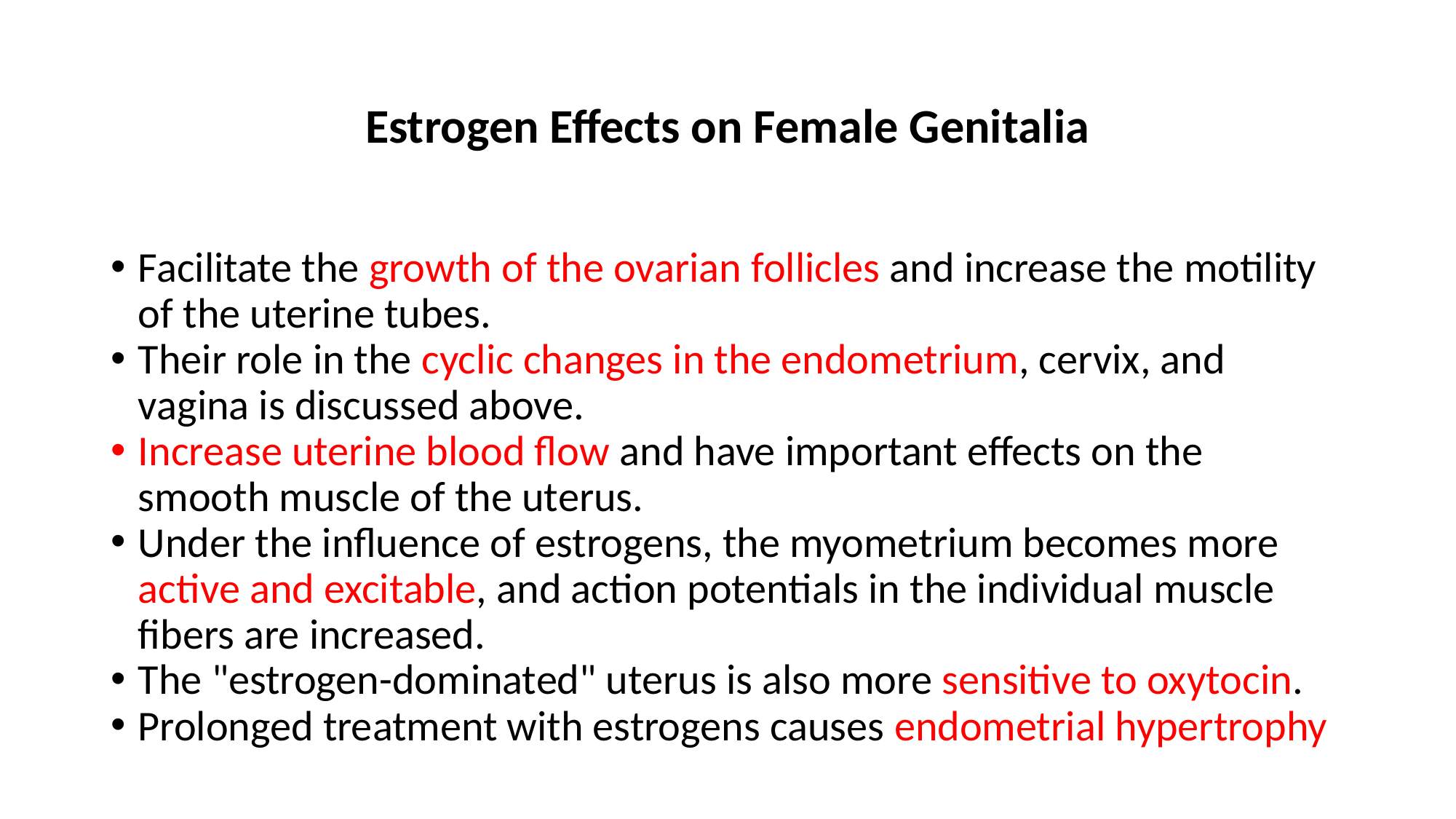

# Estrogen Effects on Female Genitalia
Facilitate the growth of the ovarian follicles and increase the motility of the uterine tubes.
Their role in the cyclic changes in the endometrium, cervix, and vagina is discussed above.
Increase uterine blood flow and have important effects on the smooth muscle of the uterus.
Under the influence of estrogens, the myometrium becomes more active and excitable, and action potentials in the individual muscle fibers are increased.
The "estrogen-dominated" uterus is also more sensitive to oxytocin.
Prolonged treatment with estrogens causes endometrial hypertrophy